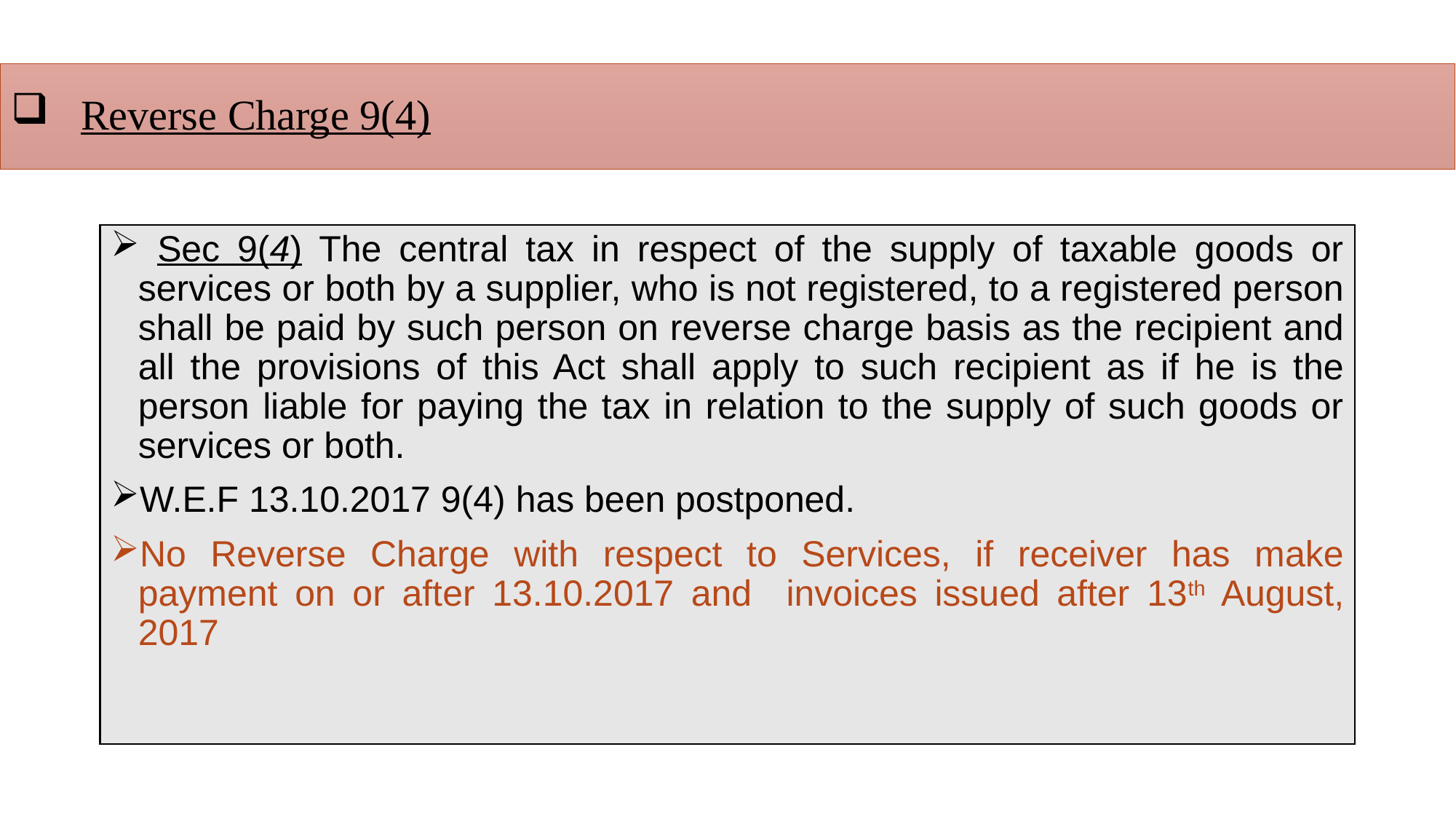

# Reverse Charge 9(4)
 Sec 9(4) The central tax in respect of the supply of taxable goods or services or both by a supplier, who is not registered, to a registered person shall be paid by such person on reverse charge basis as the recipient and all the provisions of this Act shall apply to such recipient as if he is the person liable for paying the tax in relation to the supply of such goods or services or both.
W.E.F 13.10.2017 9(4) has been postponed.
No Reverse Charge with respect to Services, if receiver has make payment on or after 13.10.2017 and  invoices issued after 13th August, 2017